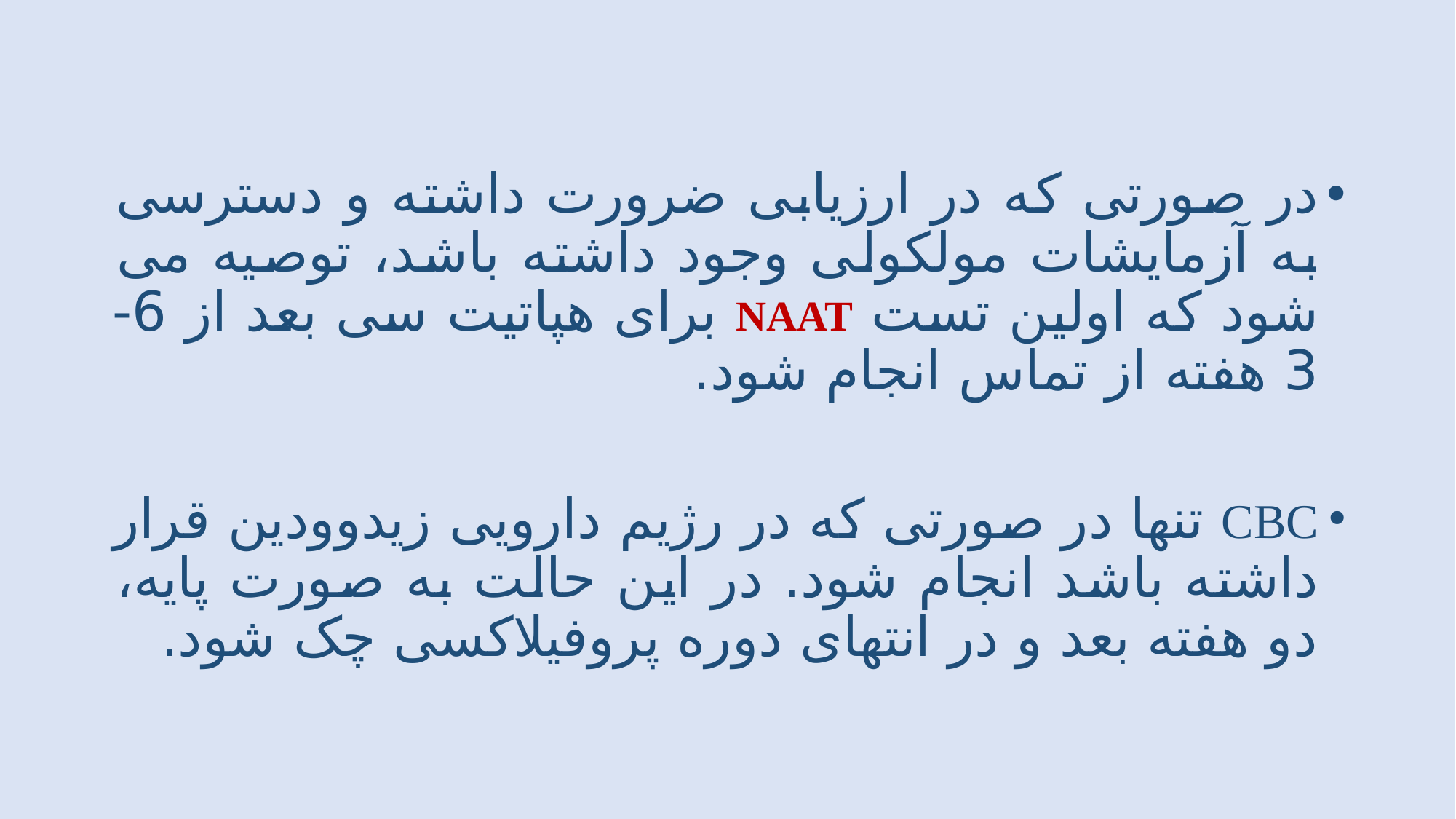

در صورتی که در ارزیابی ضرورت داشته و دسترسی به آزمایشات مولکولی وجود داشته باشد، توصیه می شود که اولین تست NAAT برای هپاتیت سی بعد از 6-3 هفته از تماس انجام شود.

CBC تنها در صورتی که در رژیم دارویی زیدوودین قرار داشته باشد انجام شود. در این حالت به صورت پایه، دو هفته بعد و در انتهای دوره پروفیلاکسی چک شود.